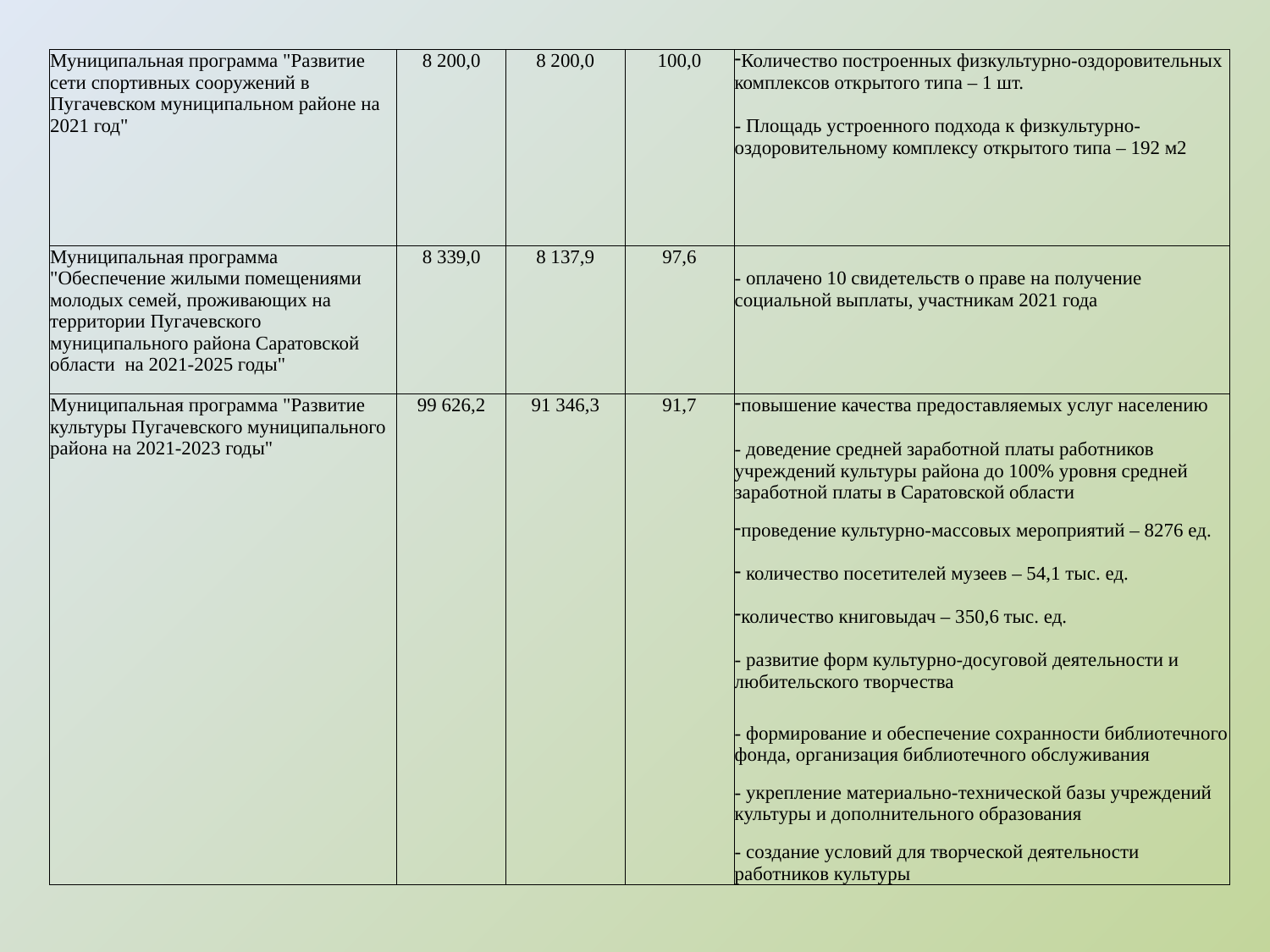

| Муниципальная программа "Развитие сети спортивных сооружений в Пугачевском муниципальном районе на 2021 год" | 8 200,0 | 8 200,0 | 100,0 | Количество построенных физкультурно-оздоровительных комплексов открытого типа – 1 шт. |
| --- | --- | --- | --- | --- |
|  |  |  |  | - Площадь устроенного подхода к физкультурно-оздоровительному комплексу открытого типа – 192 м2 |
|  |  |  |  |  |
| Муниципальная программа "Обеспечение жилыми помещениями молодых семей, проживающих на территории Пугачевского муниципального района Саратовской области на 2021-2025 годы" | 8 339,0 | 8 137,9 | 97,6 | - оплачено 10 свидетельств о праве на получение социальной выплаты, участникам 2021 года |
| Муниципальная программа "Развитие культуры Пугачевского муниципального района на 2021-2023 годы" | 99 626,2 | 91 346,3 | 91,7 | повышение качества предоставляемых услуг населению |
|  |  |  |  | - доведение средней заработной платы работников учреждений культуры района до 100% уровня средней заработной платы в Саратовской области |
|  |  |  |  | проведение культурно-массовых мероприятий – 8276 ед. количество посетителей музеев – 54,1 тыс. ед. количество книговыдач – 350,6 тыс. ед. |
|  |  |  |  | - развитие форм культурно-досуговой деятельности и любительского творчества |
|  |  |  |  | - формирование и обеспечение сохранности библиотечного фонда, организация библиотечного обслуживания |
|  |  |  |  | - укрепление материально-технической базы учреждений культуры и дополнительного образования |
|  |  |  |  | - создание условий для творческой деятельности работников культуры |